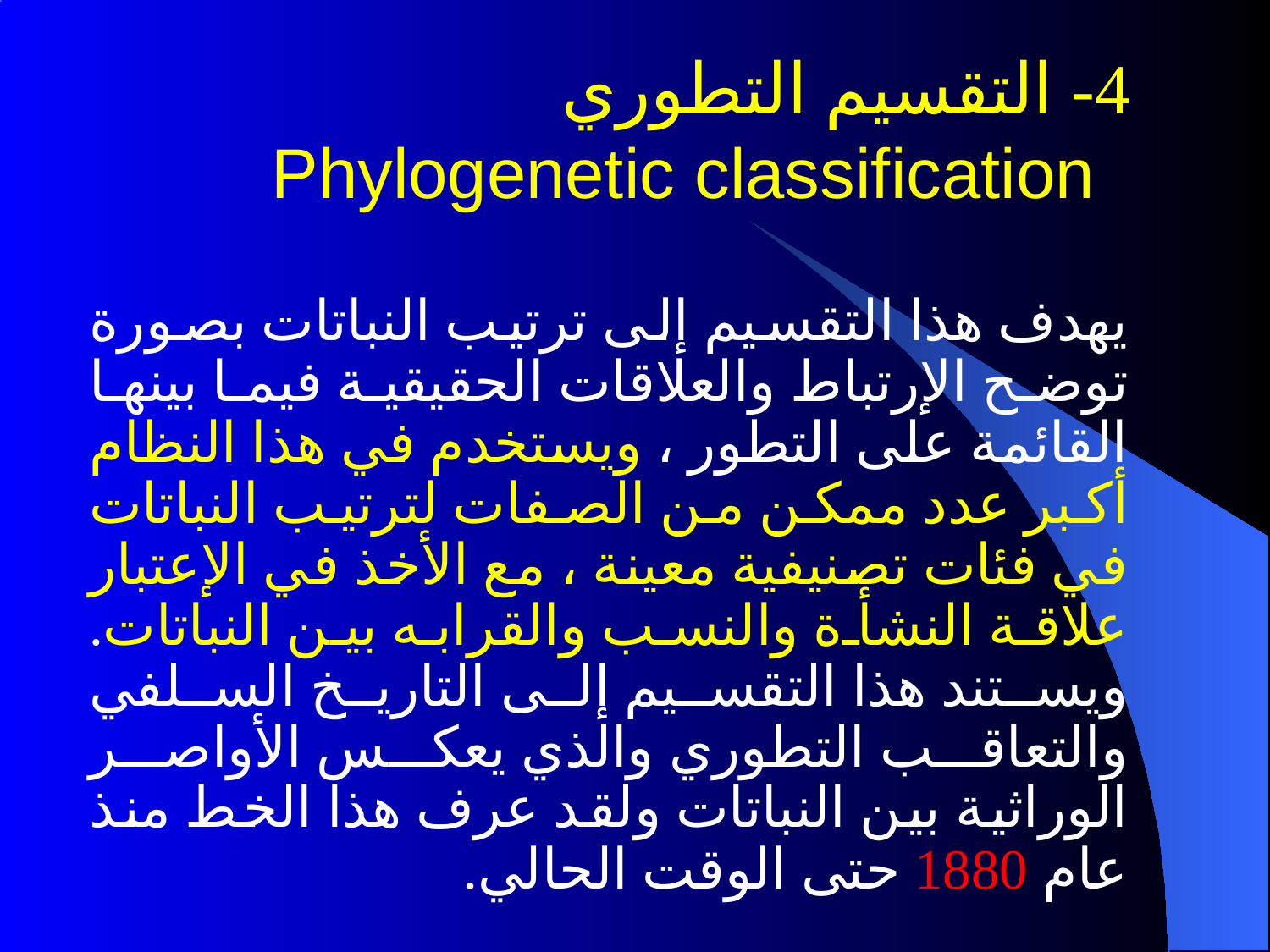

# 4- التقسيم التطوري Phylogenetic classification
يهدف هذا التقسيم إلى ترتيب النباتات بصورة توضح الإرتباط والعلاقات الحقيقية فيما بينها القائمة على التطور ، ويستخدم في هذا النظام أكبر عدد ممكن من الصفات لترتيب النباتات في فئات تصنيفية معينة ، مع الأخذ في الإعتبار علاقة النشأة والنسب والقرابه بين النباتات. ويستند هذا التقسيم إلى التاريخ السلفي والتعاقب التطوري والذي يعكس الأواصر الوراثية بين النباتات ولقد عرف هذا الخط منذ عام 1880 حتى الوقت الحالي.